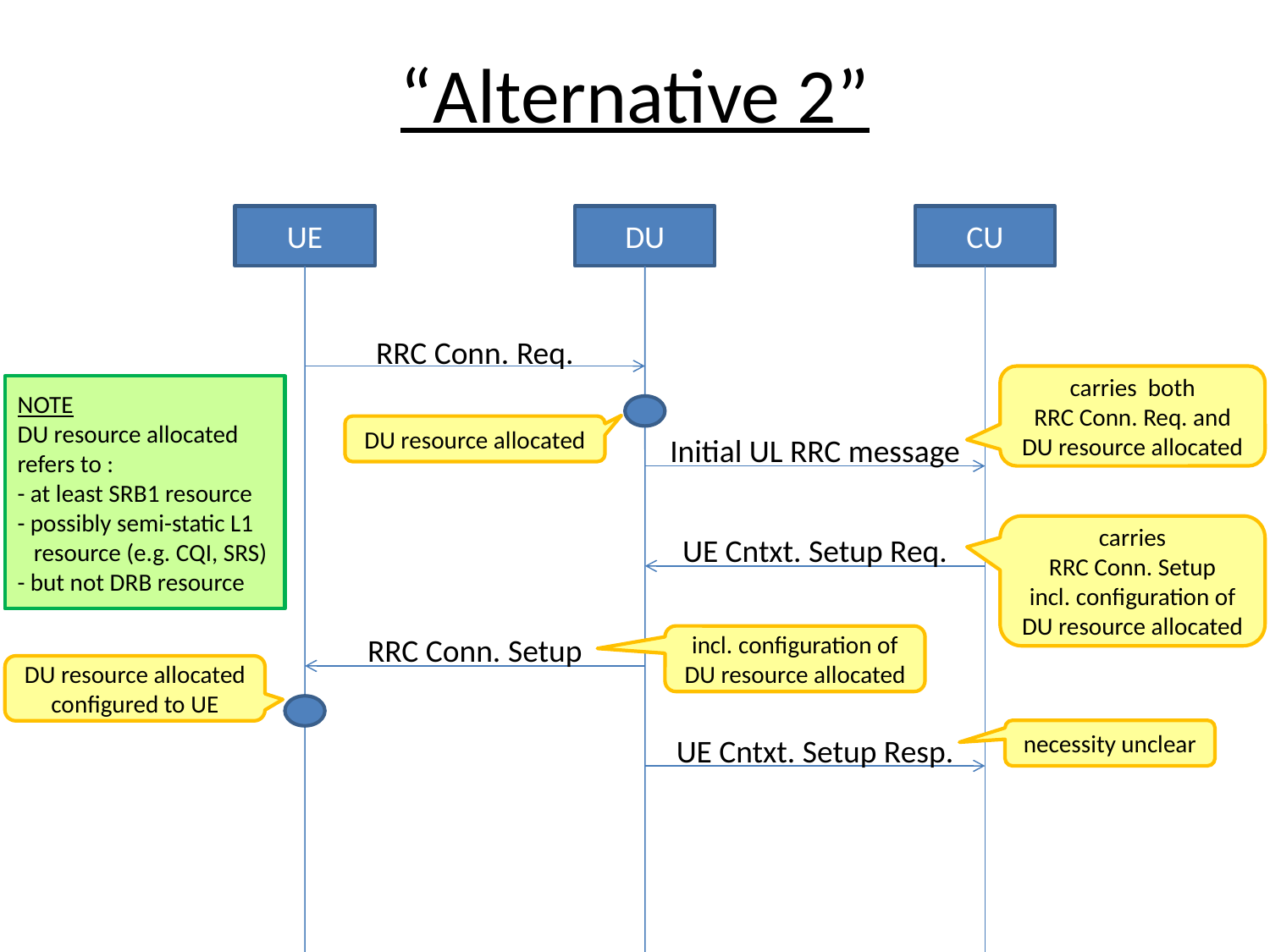

# “Alternative 2”
UE
DU
CU
RRC Conn. Req.
carries  both
RRC Conn. Req. and
DU resource allocated
NOTE
DU resource allocated refers to :
- at least SRB1 resource
- possibly semi-static L1
   resource (e.g. CQI, SRS)
- but not DRB resource

DU resource allocated
Initial UL RRC message
carries
RRC Conn. Setup
incl. configuration of DU resource allocated
UE Cntxt. Setup Req.
RRC Conn. Setup
incl. configuration of DU resource allocated
DU resource allocated configured to UE

necessity unclear
UE Cntxt. Setup Resp.